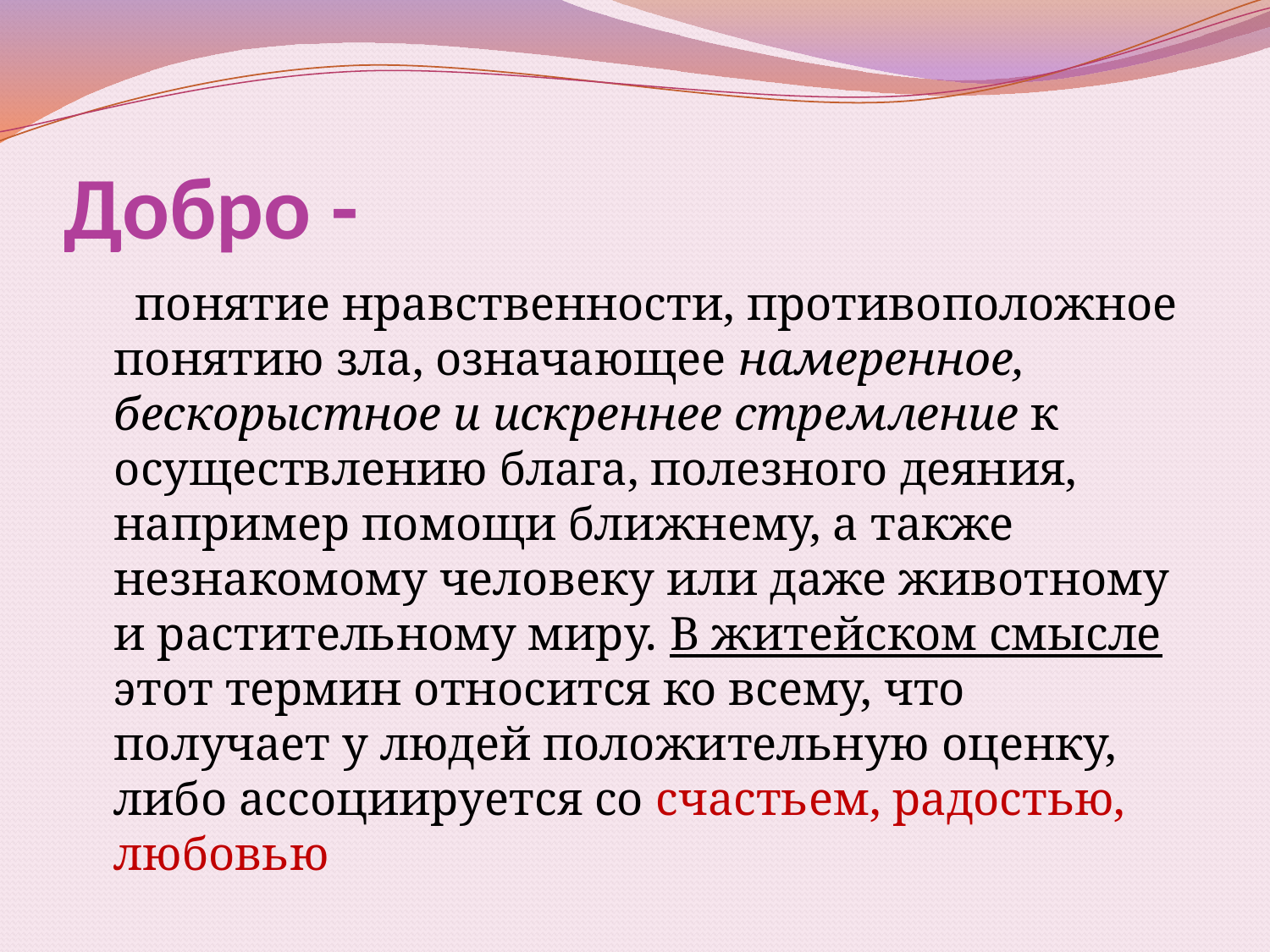

# Добро -
     понятие нравственности, противоположное понятию зла, означающее намеренное, бескорыстное и искреннее стремление к осуществлению блага, полезного деяния, например помощи ближнему, а также незнакомому человеку или даже животному и растительному миру. В житейском смысле этот термин относится ко всему, что получает у людей положительную оценку, либо ассоциируется со счастьем, радостью, любовью